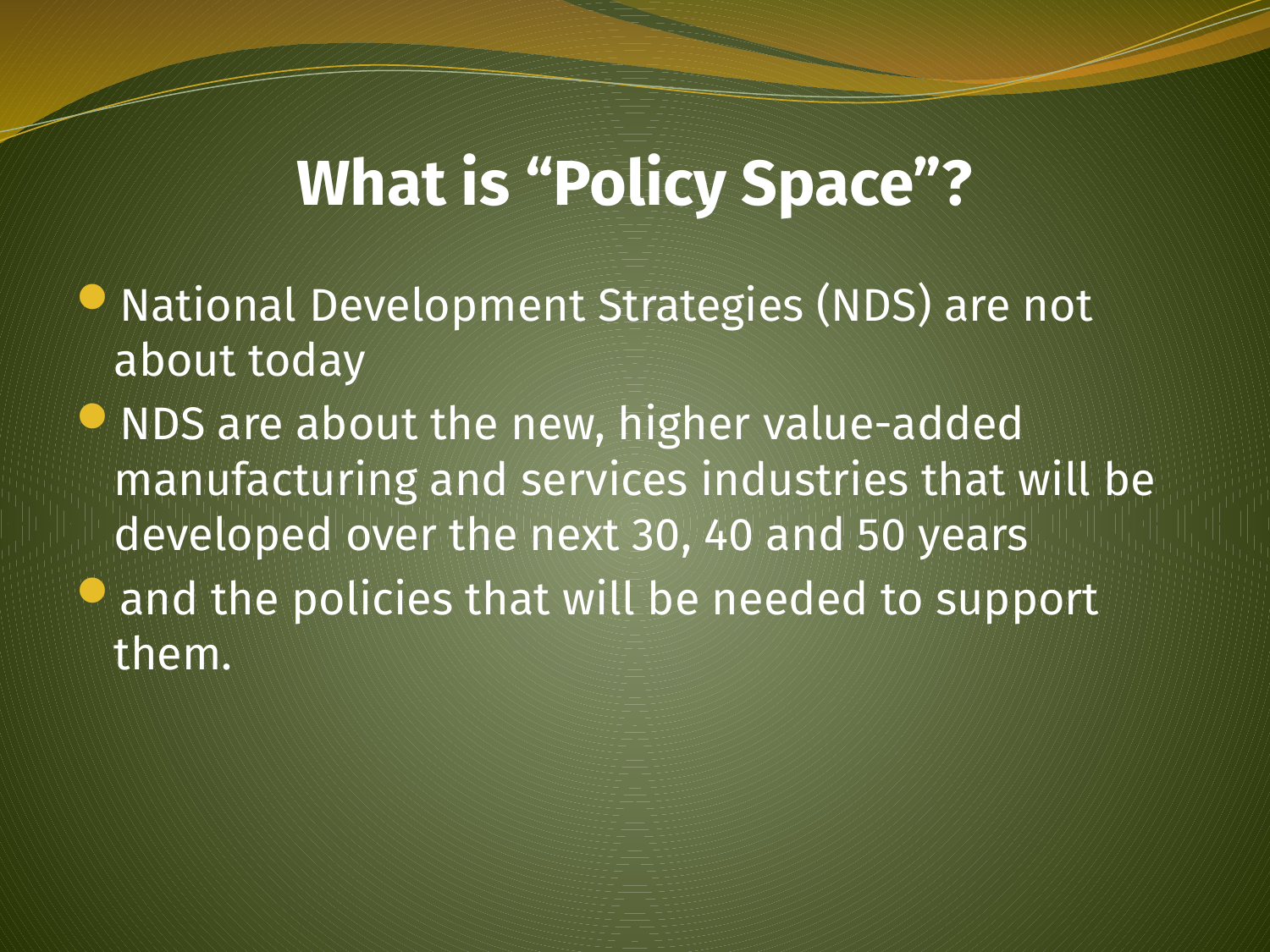

# What is “Policy Space”?
National Development Strategies (NDS) are not about today
NDS are about the new, higher value-added manufacturing and services industries that will be developed over the next 30, 40 and 50 years
and the policies that will be needed to support them.